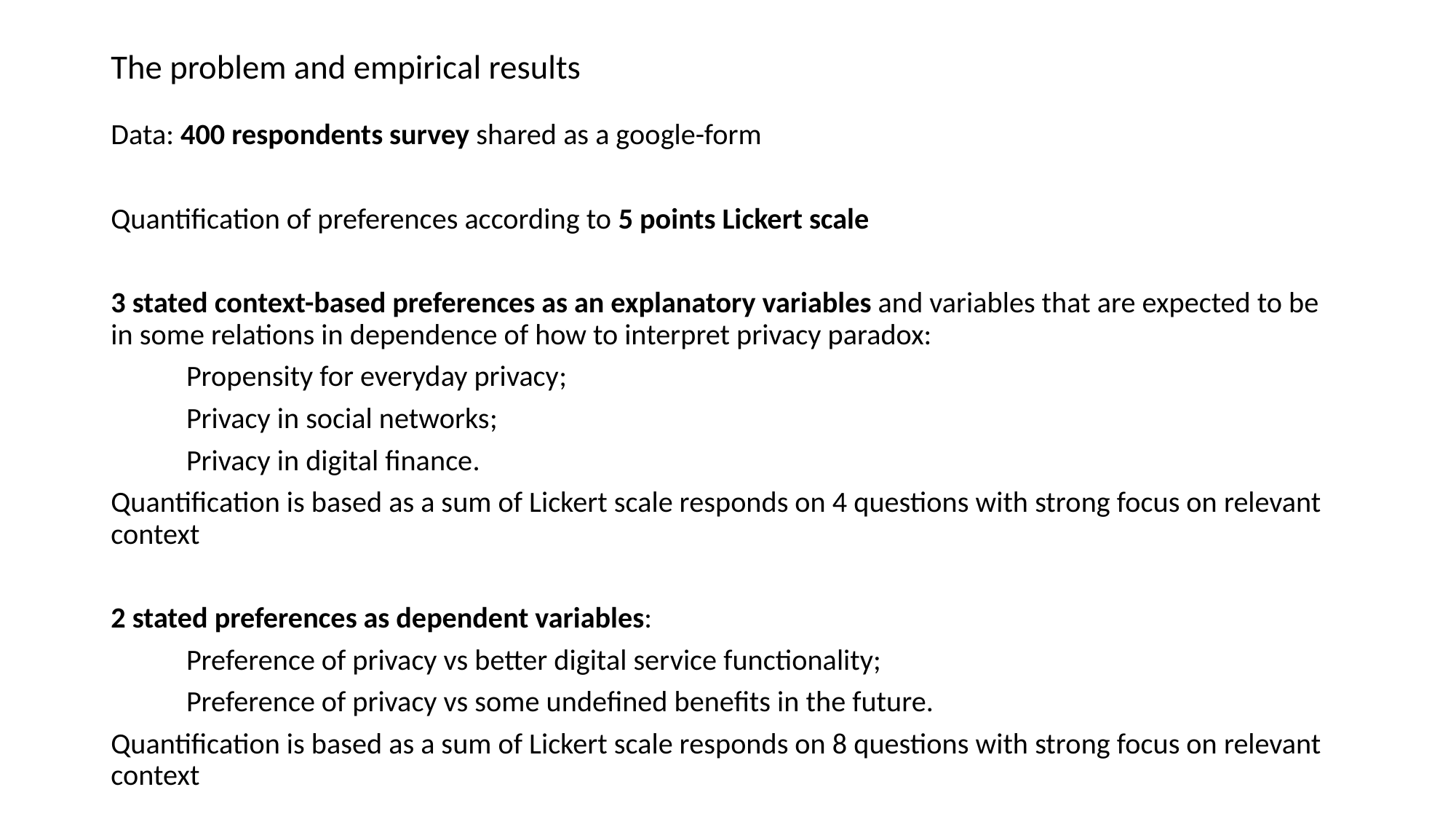

# The problem and empirical results
Data: 400 respondents survey shared as a google-form

Quantification of preferences according to 5 points Lickert scale

3 stated context-based preferences as an explanatory variables and variables that are expected to be in some relations in dependence of how to interpret privacy paradox:
	Propensity for everyday privacy;
	Privacy in social networks;
	Privacy in digital finance.
Quantification is based as a sum of Lickert scale responds on 4 questions with strong focus on relevant context

2 stated preferences as dependent variables:
	Preference of privacy vs better digital service functionality;
	Preference of privacy vs some undefined benefits in the future.
Quantification is based as a sum of Lickert scale responds on 8 questions with strong focus on relevant context